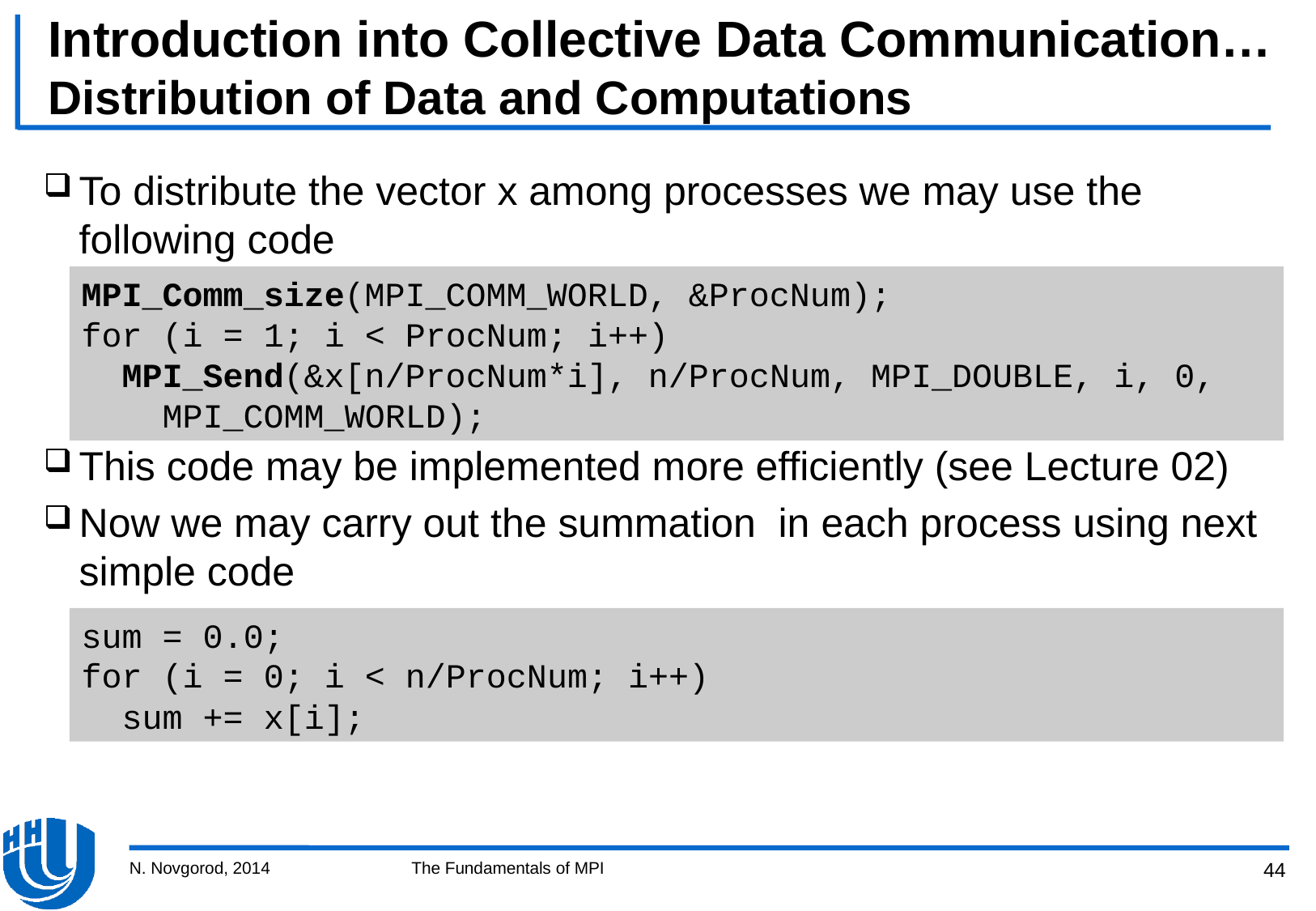

# Introduction into Collective Data Communication… Distribution of Data and Computations
To distribute the vector x among processes we may use the following code

This code may be implemented more efficiently (see Lecture 02)
Now we may carry out the summation  in each process using next simple code
MPI_Comm_size(MPI_COMM_WORLD, &ProcNum);
for (i = 1; i < ProcNum; i++)
  MPI_Send(&x[n/ProcNum*i], n/ProcNum, MPI_DOUBLE, i, 0,
    MPI_COMM_WORLD);
sum = 0.0;
for (i = 0; i < n/ProcNum; i++)
  sum += x[i];
N. Novgorod, 2014
The Fundamentals of MPI
44